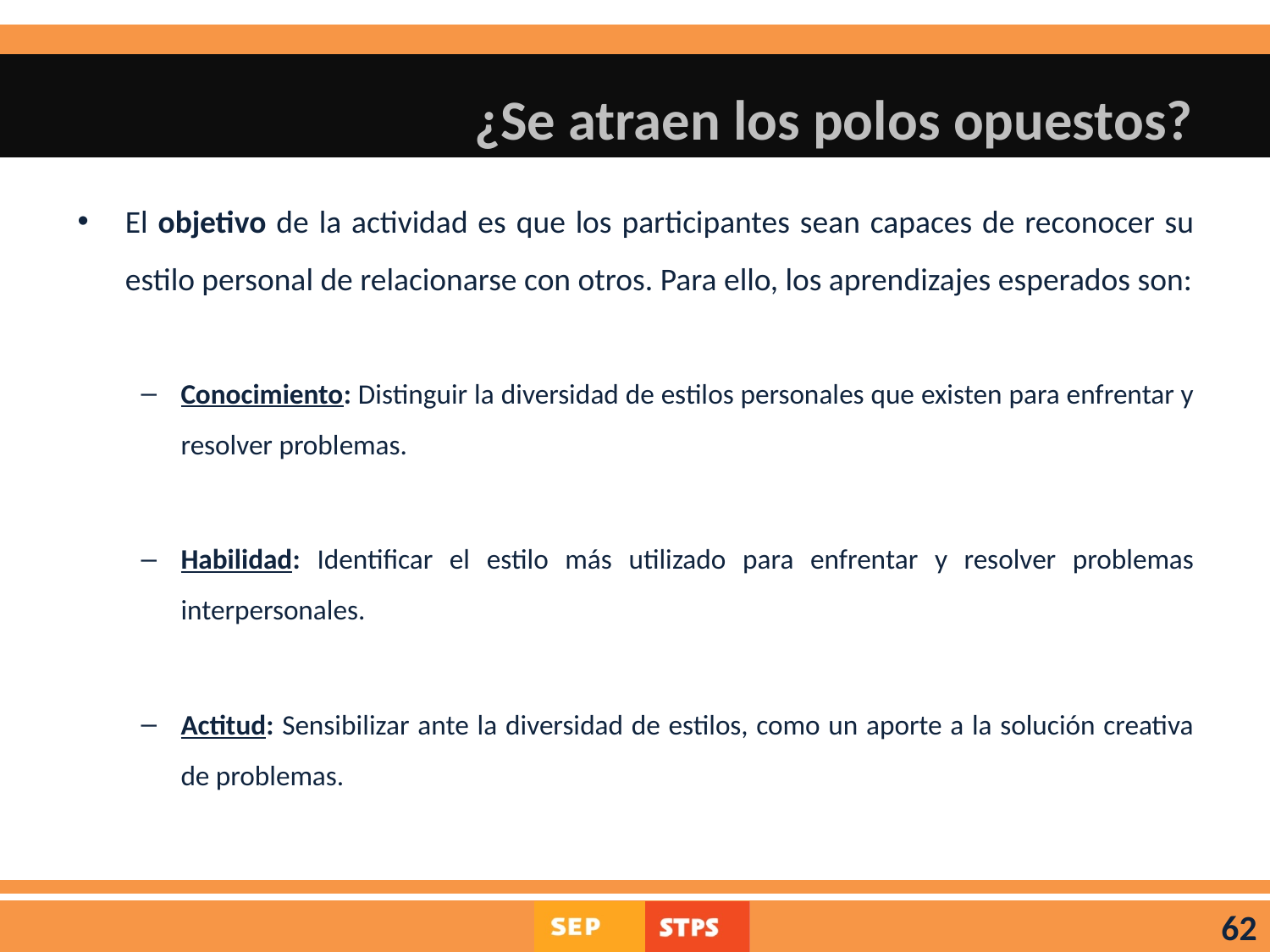

# ¿Se atraen los polos opuestos?
El objetivo de la actividad es que los participantes sean capaces de reconocer su estilo personal de relacionarse con otros. Para ello, los aprendizajes esperados son:

Conocimiento: Distinguir la diversidad de estilos personales que existen para enfrentar y resolver problemas.

Habilidad: Identificar el estilo más utilizado para enfrentar y resolver problemas interpersonales.

Actitud: Sensibilizar ante la diversidad de estilos, como un aporte a la solución creativa de problemas.

62